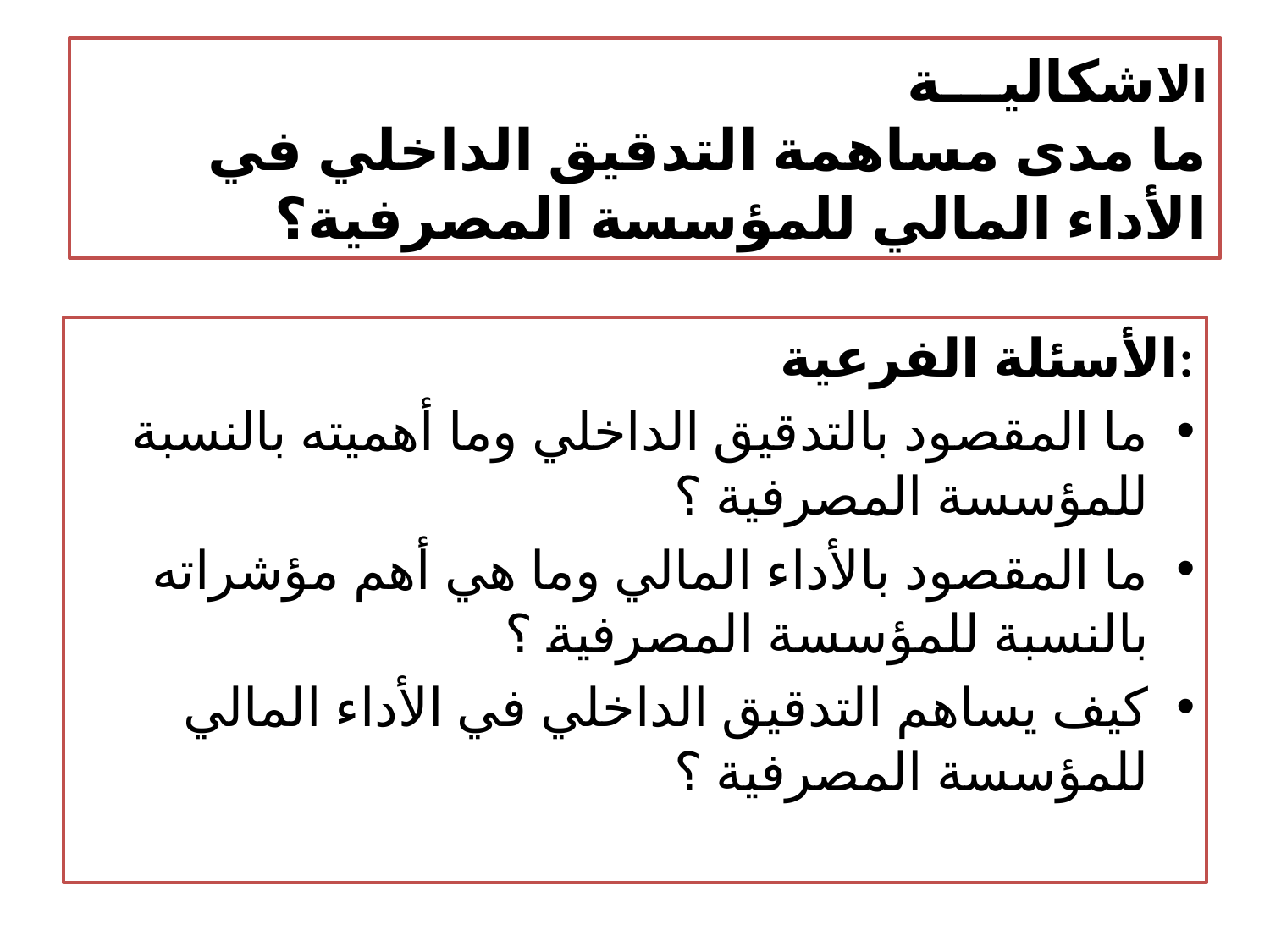

# الاشكاليـــة ما مدى مساهمة التدقيق الداخلي في الأداء المالي للمؤسسة المصرفية؟
الأسئلة الفرعية:
ما المقصود بالتدقيق الداخلي وما أهميته بالنسبة للمؤسسة المصرفية ؟
ما المقصود بالأداء المالي وما هي أهم مؤشراته بالنسبة للمؤسسة المصرفية ؟
كيف يساهم التدقيق الداخلي في الأداء المالي للمؤسسة المصرفية ؟